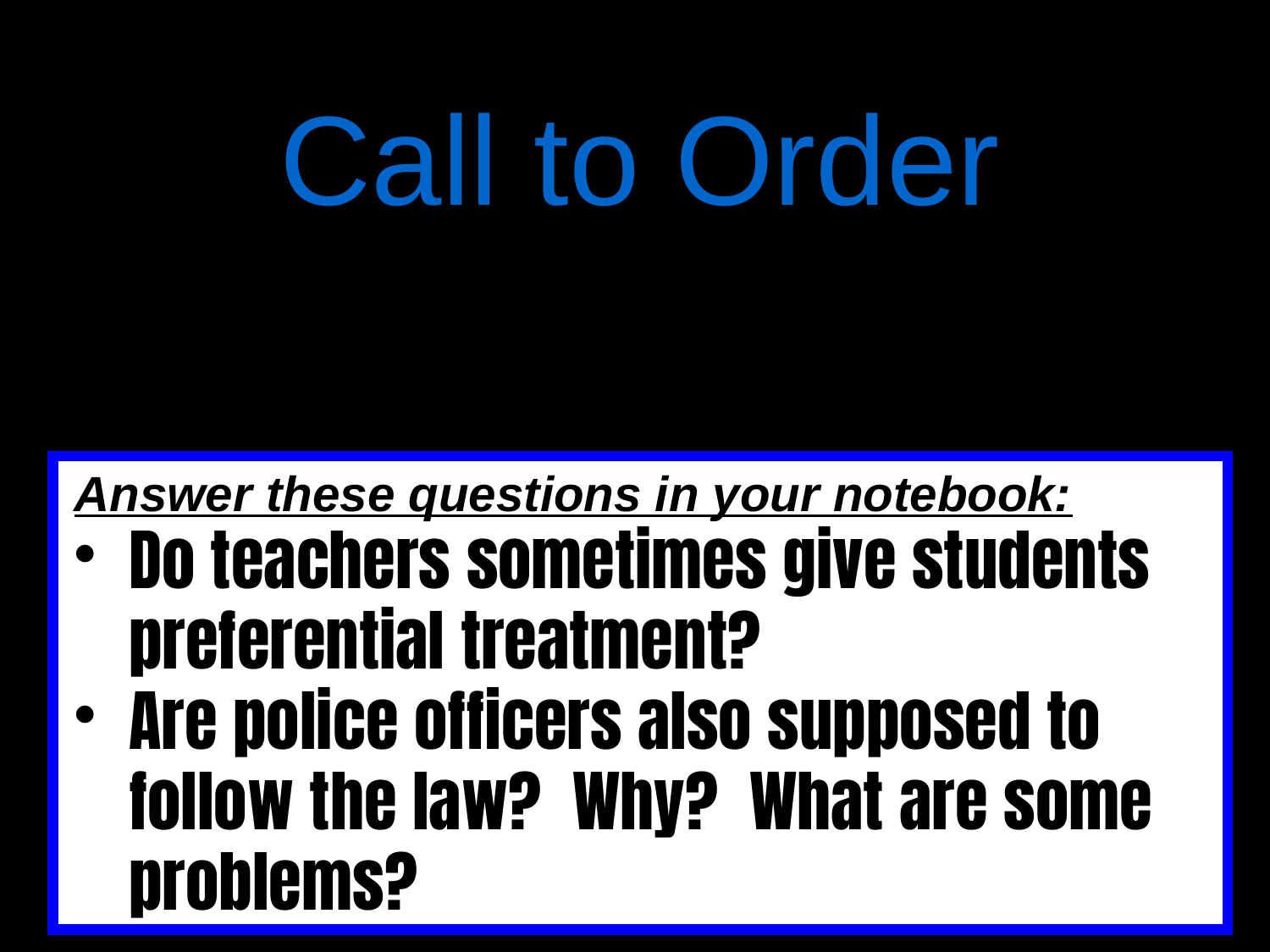

# Call to Order

Answer these questions in your notebook:
Do teachers sometimes give students preferential treatment?
Are police officers also supposed to follow the law?  Why?  What are some problems?